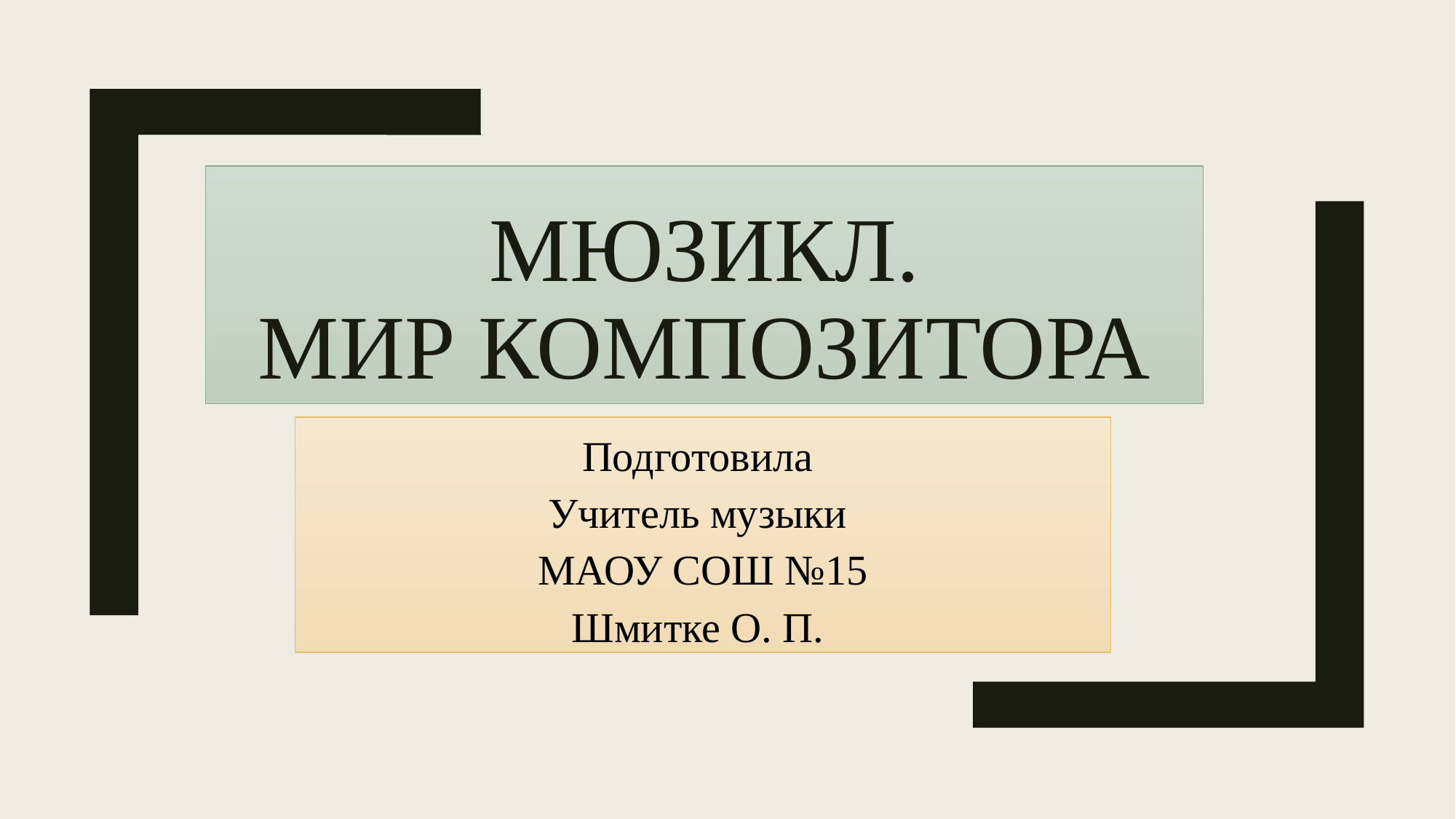

# Мюзикл. Мир композитора
Подготовила
Учитель музыки
МАОУ СОШ №15
Шмитке О. П.